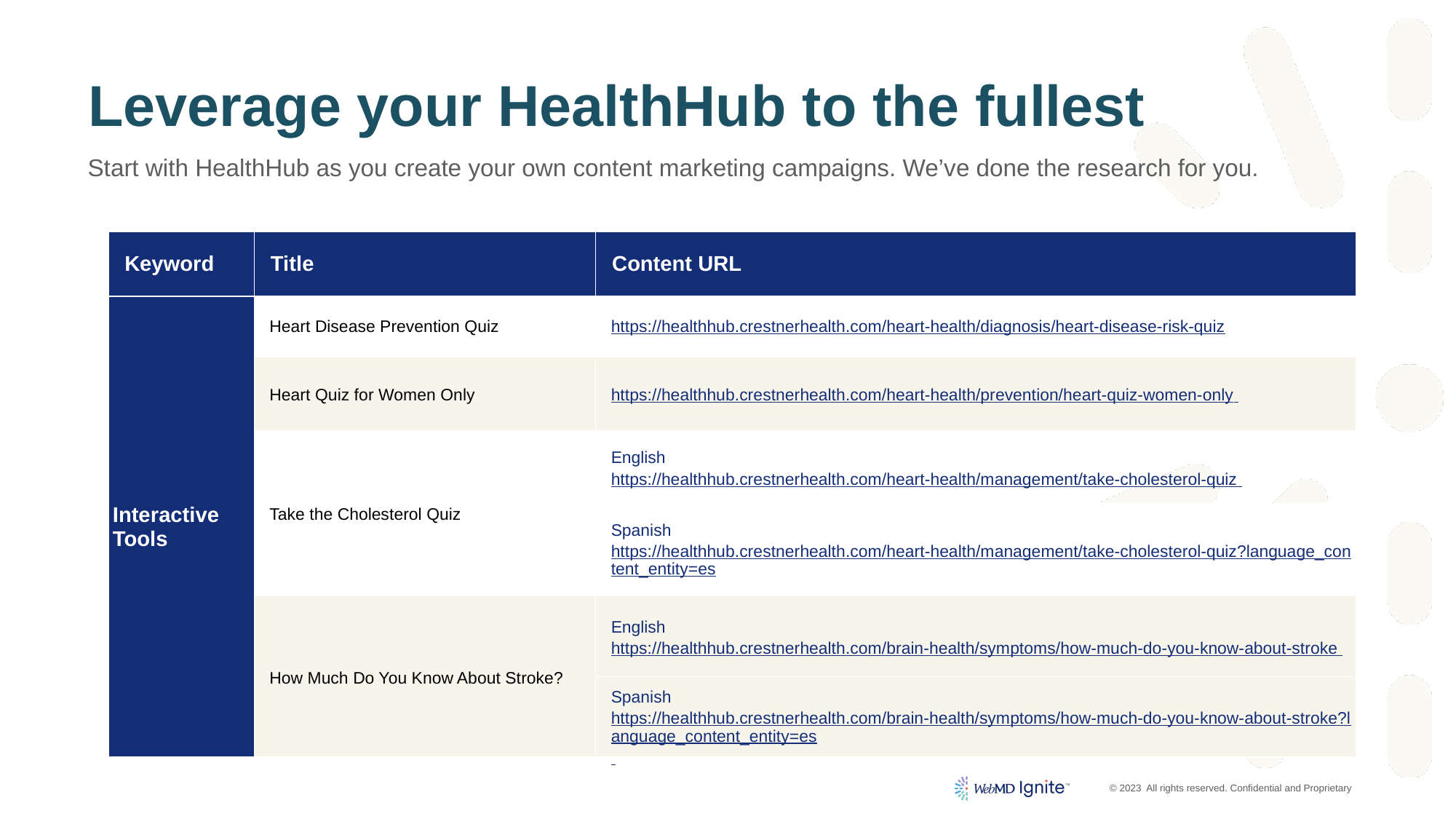

# Leverage your HealthHub to the fullest
Start with HealthHub as you create your own content marketing campaigns. We’ve done the research for you.
| Keyword | Title | Content URL |
| --- | --- | --- |
| Interactive Tools | Heart Disease Prevention Quiz | https://healthhub.crestnerhealth.com/heart-health/diagnosis/heart-disease-risk-quiz |
|  | Heart Quiz for Women Only | https://healthhub.crestnerhealth.com/heart-health/prevention/heart-quiz-women-only |
|  | Take the Cholesterol Quiz | English https://healthhub.crestnerhealth.com/heart-health/management/take-cholesterol-quiz |
|  |  | Spanish https://healthhub.crestnerhealth.com/heart-health/management/take-cholesterol-quiz?language\_content\_entity=es |
|  | How Much Do You Know About Stroke? | English https://healthhub.crestnerhealth.com/brain-health/symptoms/how-much-do-you-know-about-stroke |
|  |  | Spanish https://healthhub.crestnerhealth.com/brain-health/symptoms/how-much-do-you-know-about-stroke?language\_content\_entity=es |